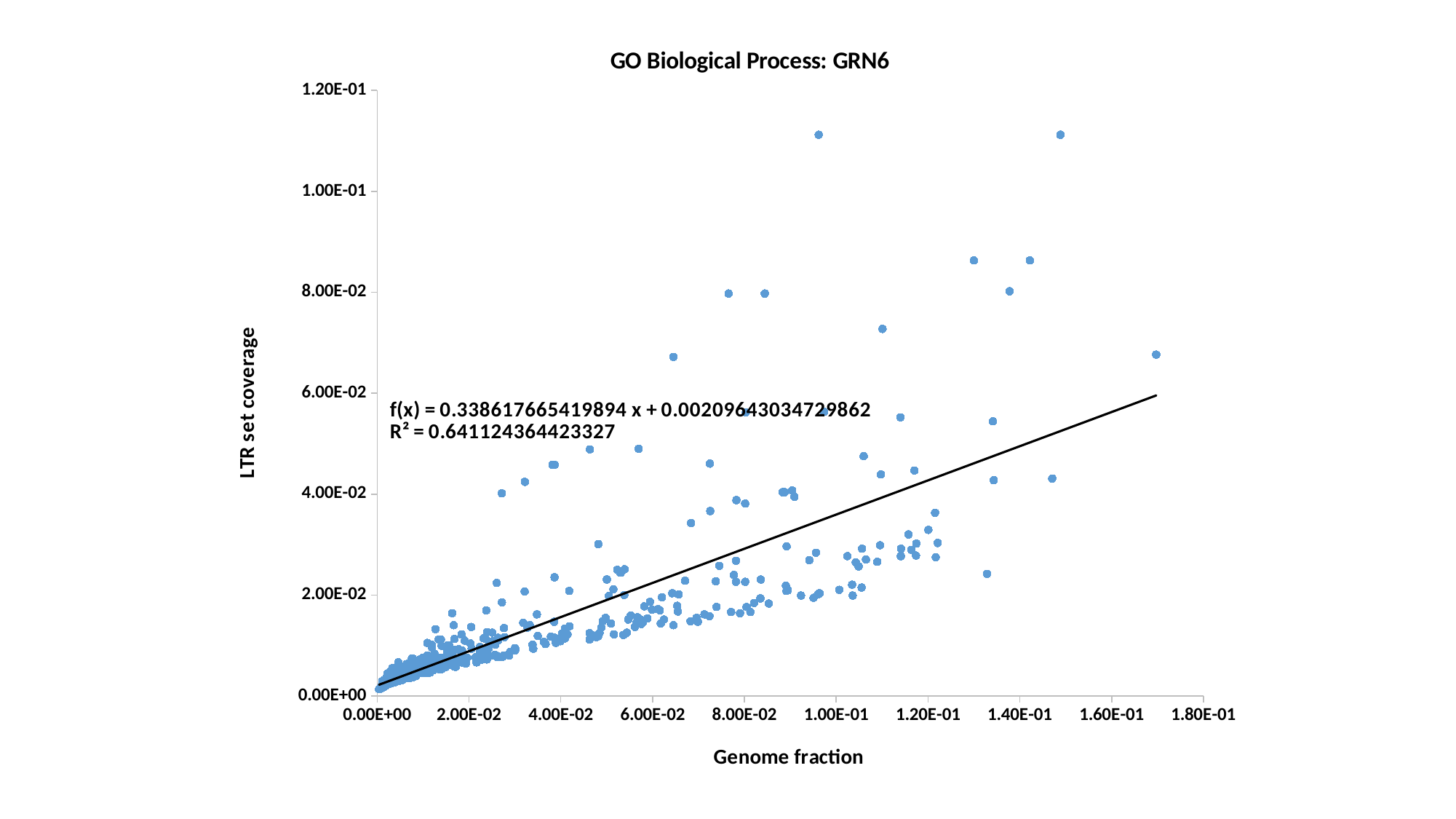

### Chart: GO Biological Process: GRN6

| Category | LTR fraction |
|---|---|